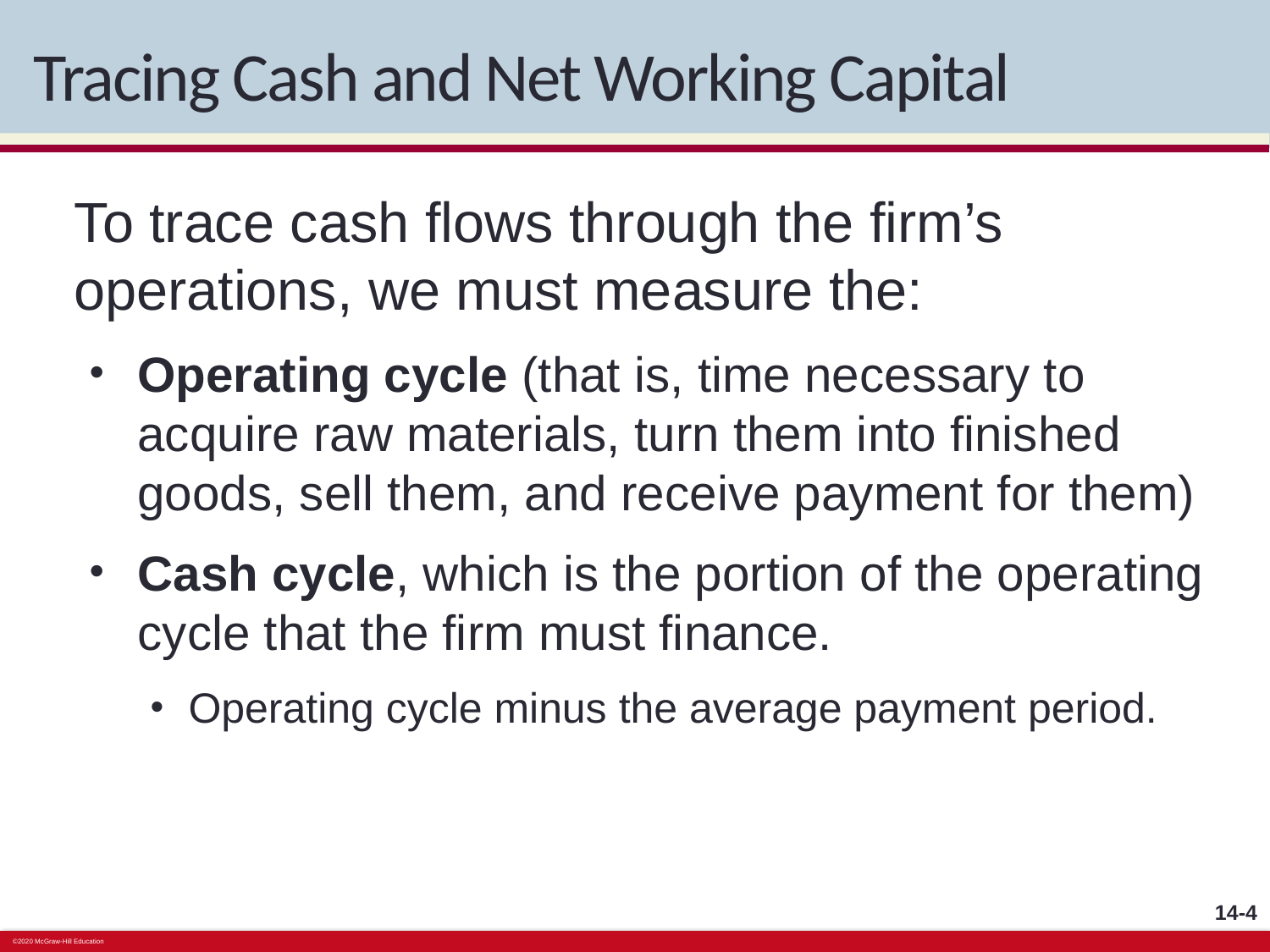

# Tracing Cash and Net Working Capital
To trace cash flows through the firm’s operations, we must measure the:
Operating cycle (that is, time necessary to acquire raw materials, turn them into finished goods, sell them, and receive payment for them)
Cash cycle, which is the portion of the operating cycle that the firm must finance.
Operating cycle minus the average payment period.